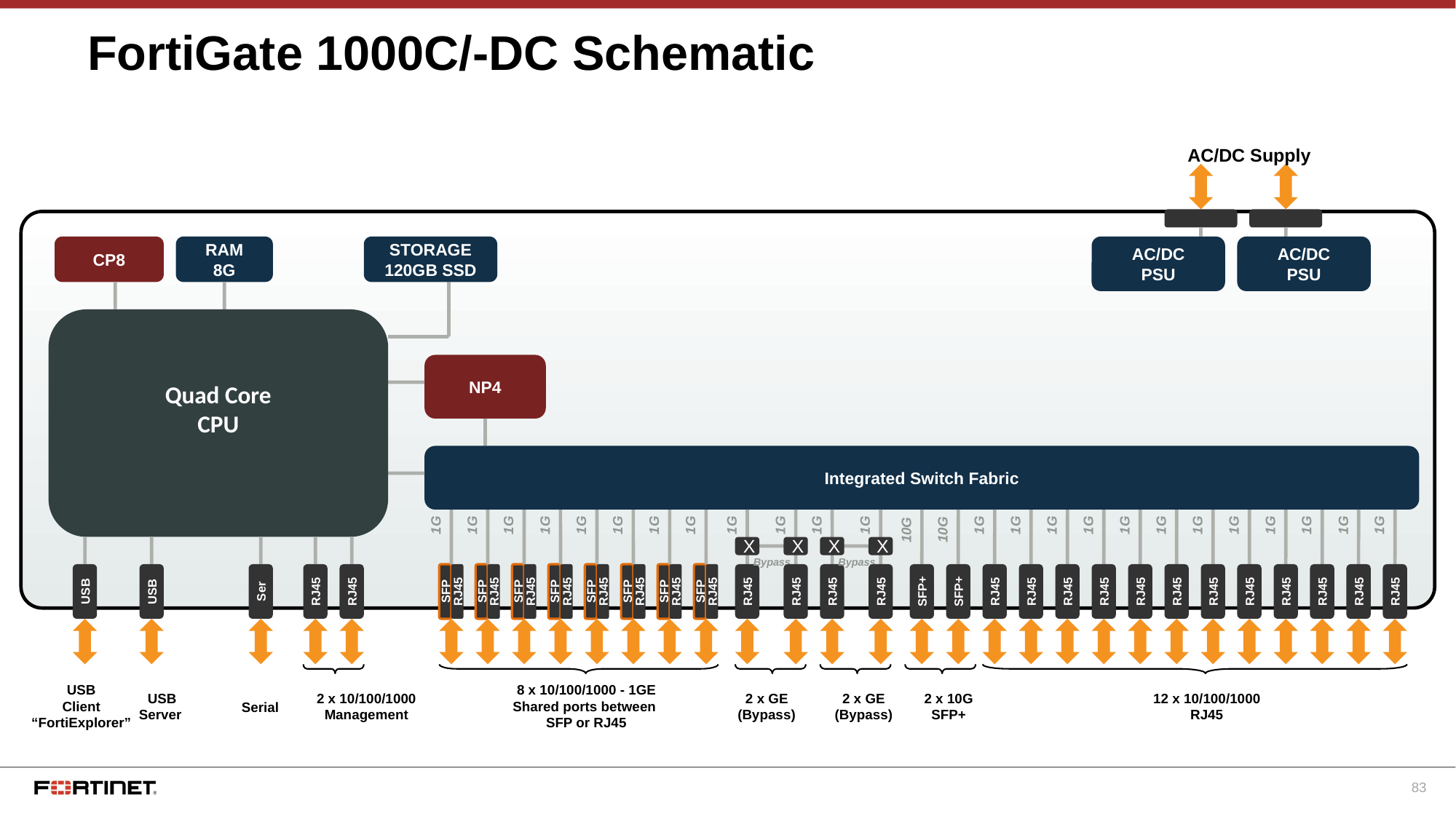

# FortiGate 1000C/-DC Schematic
AC/DC Supply

CP8
RAM
8G
STORAGE
120GB SSD
AC/DC
PSU
AC/DC
PSU

 Quad Core
CPU

NP4

Integrated Switch Fabric

1G
1G
1G
1G
1G
1G
1G
1G
1G
1G
1G
1G
1G
1G
1G
1G
1G
1G
1G
1G
1G
1G
1G
1G
10G
10G

X
X
X
X

Bypass
Bypass
USB
USB
Ser
RJ45
RJ45
RJ45
RJ45
RJ45
RJ45
SFP+
SFP+
RJ45
RJ45
RJ45
RJ45
RJ45
RJ45
RJ45
RJ45
RJ45
RJ45
RJ45
RJ45
SFP
RJ45
SFP
RJ45
SFP
RJ45
SFP
RJ45
SFP
RJ45
SFP
RJ45
SFP
RJ45
SFP
RJ45

USB
Client
“FortiExplorer”
8 x 10/100/1000 - 1GE
Shared ports between
SFP or RJ45
 USB
Server
2 x 10/100/1000 Management
2 x GE
(Bypass)
2 x GE
(Bypass)
2 x 10G
SFP+
12 x 10/100/1000
RJ45
Serial